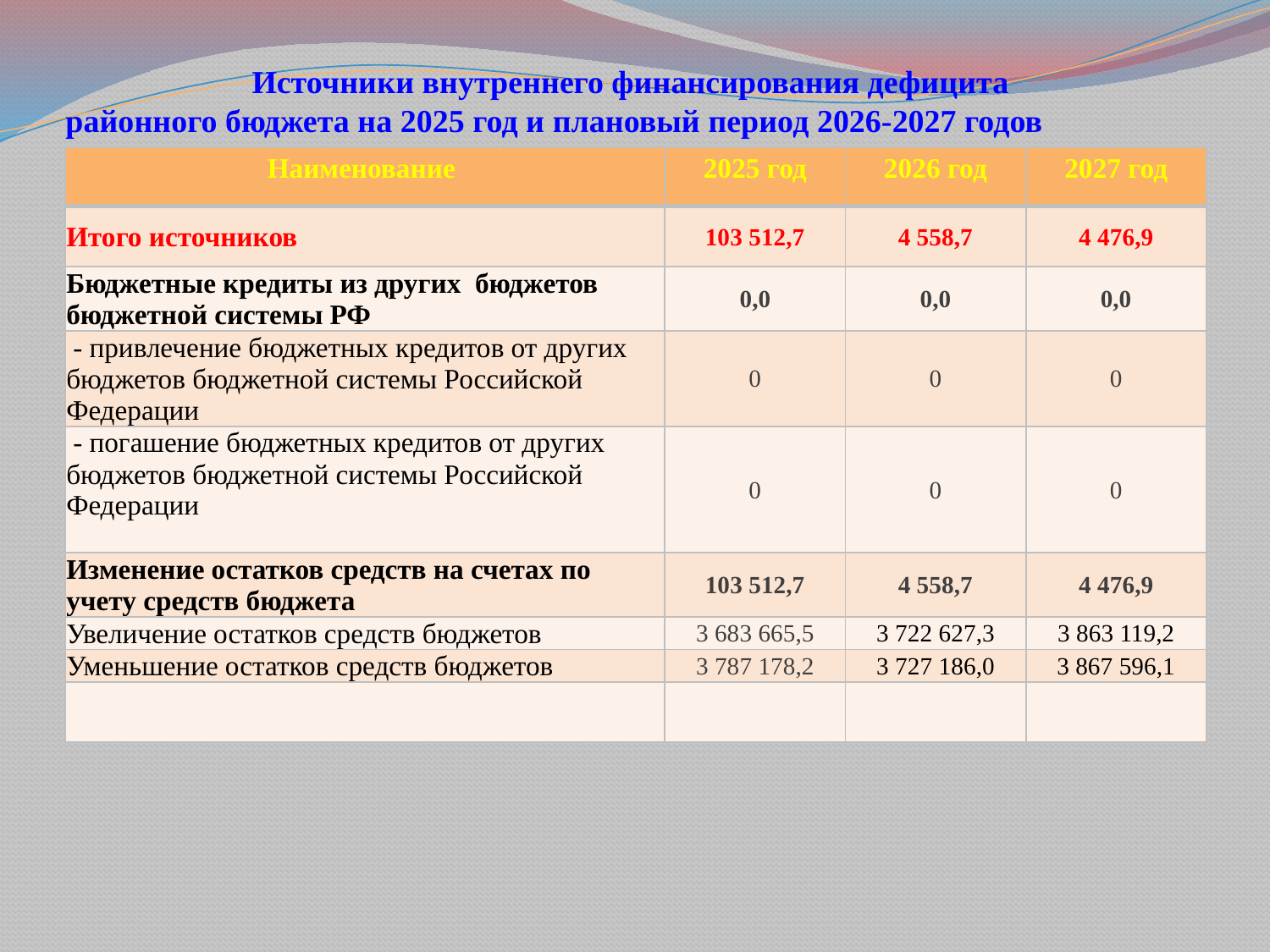

# Источники внутреннего финансирования дефицита районного бюджета на 2025 год и плановый период 2026-2027 годов
| Наименование | 2025 год | 2026 год | 2027 год |
| --- | --- | --- | --- |
| Итого источников | 103 512,7 | 4 558,7 | 4 476,9 |
| Бюджетные кредиты из других бюджетов бюджетной системы РФ | 0,0 | 0,0 | 0,0 |
| - привлечение бюджетных кредитов от других бюджетов бюджетной системы Российской Федерации | 0 | 0 | 0 |
| - погашение бюджетных кредитов от других бюджетов бюджетной системы Российской Федерации | 0 | 0 | 0 |
| Изменение остатков средств на счетах по учету средств бюджета | 103 512,7 | 4 558,7 | 4 476,9 |
| Увеличение остатков средств бюджетов | 3 683 665,5 | 3 722 627,3 | 3 863 119,2 |
| Уменьшение остатков средств бюджетов | 3 787 178,2 | 3 727 186,0 | 3 867 596,1 |
|  |  |  |  |